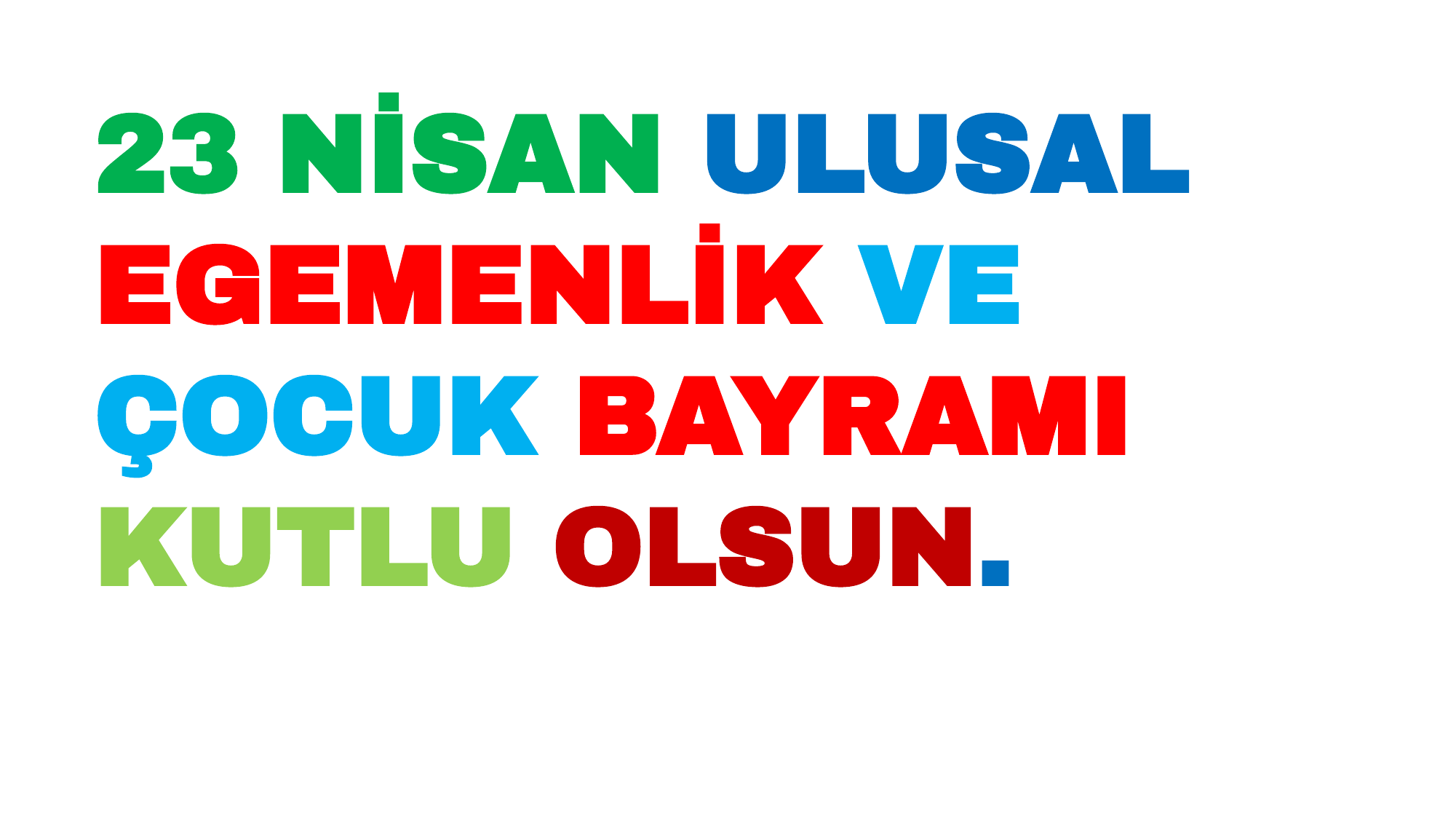

23 NİSAN ULUSAL EGEMENLİK VE ÇOCUK BAYRAMI KUTLU OLSUN.